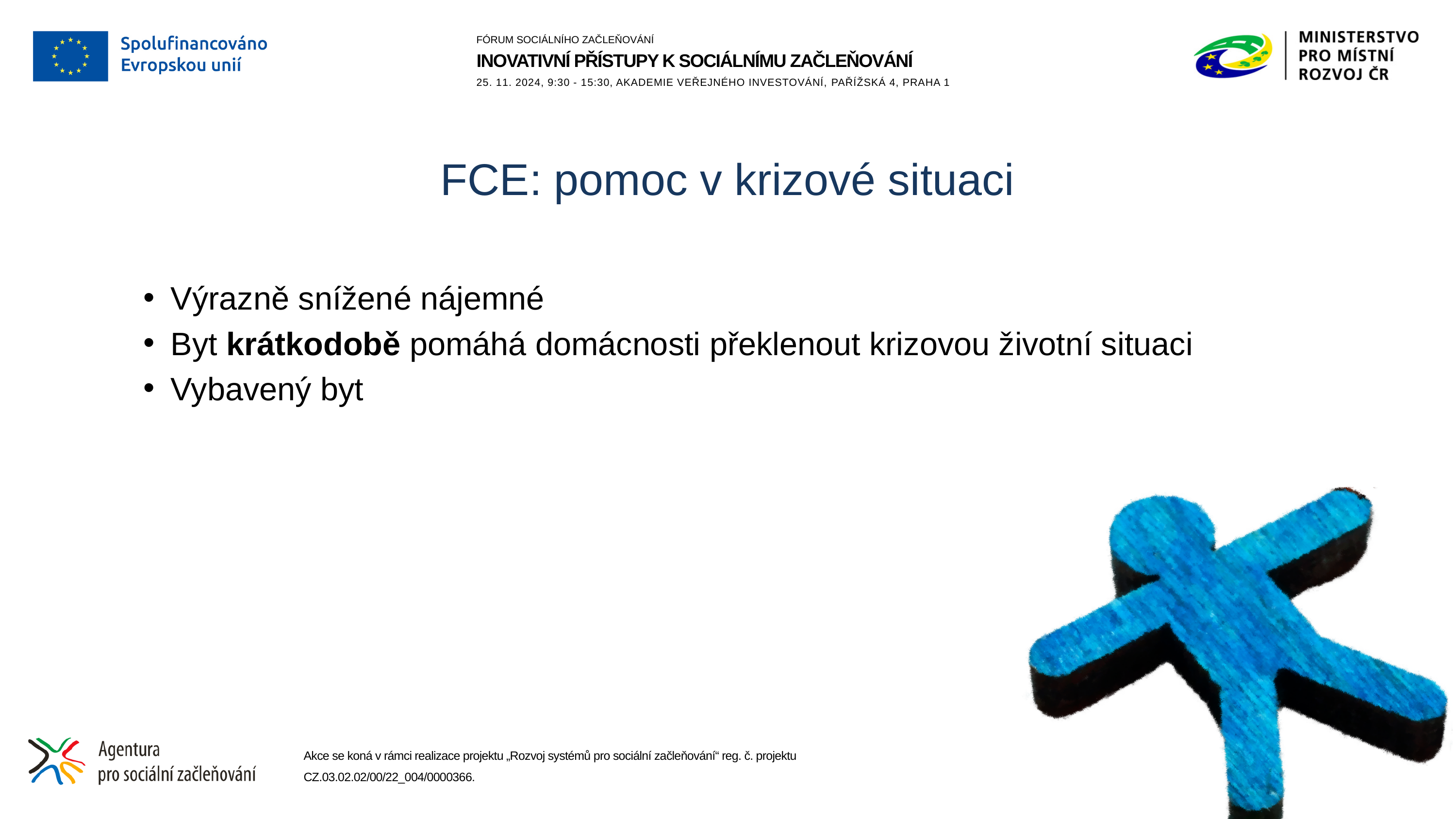

# FCE: pomoc v krizové situaci
Výrazně snížené nájemné
Byt krátkodobě pomáhá domácnosti překlenout krizovou životní situaci
Vybavený byt